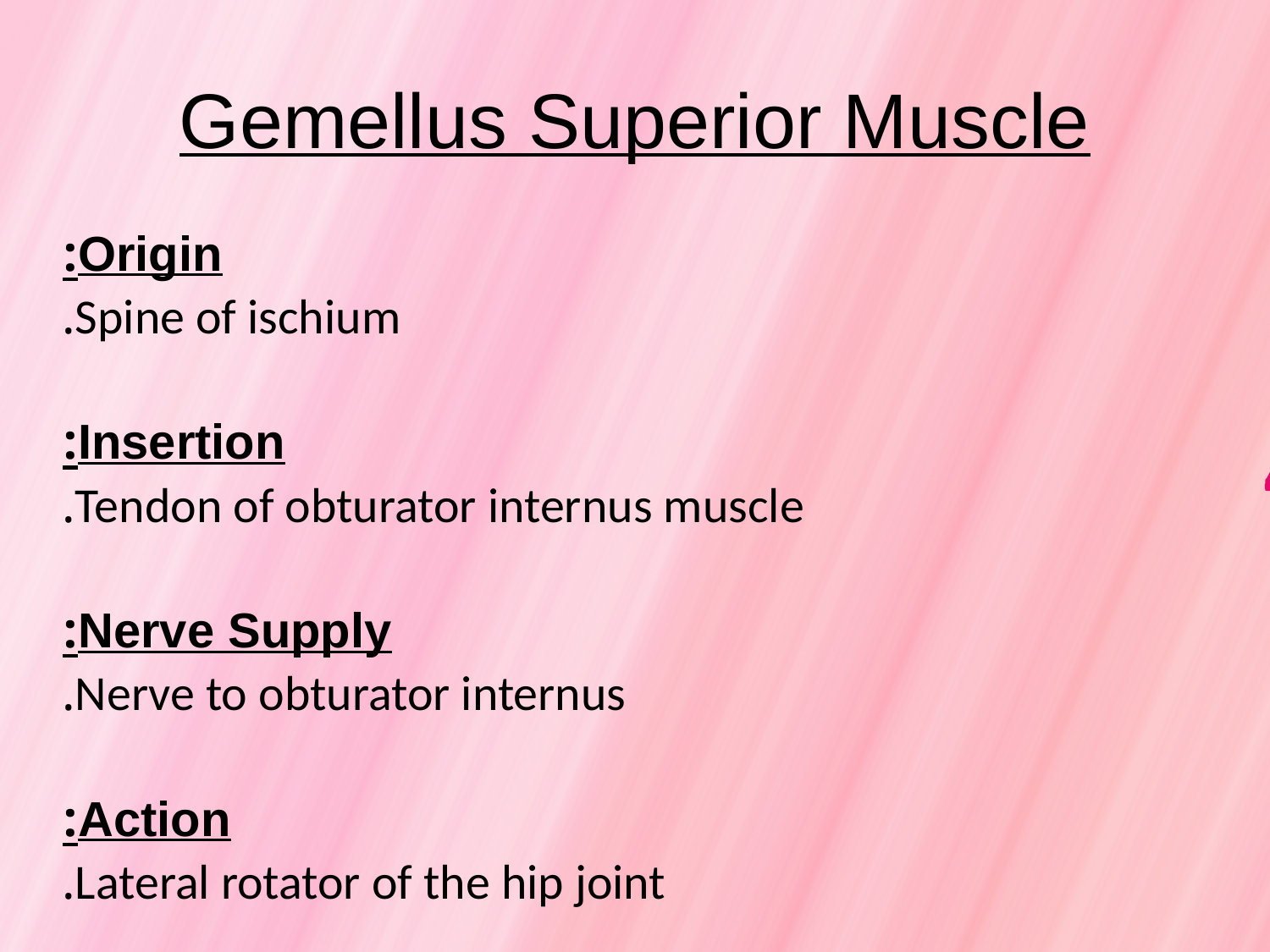

# Gemellus Superior Muscle
Origin:
   Spine of ischium.

Insertion:
   Tendon of obturator internus muscle.

Nerve Supply:
   Nerve to obturator internus.

Action:
Lateral rotator of the hip joint.